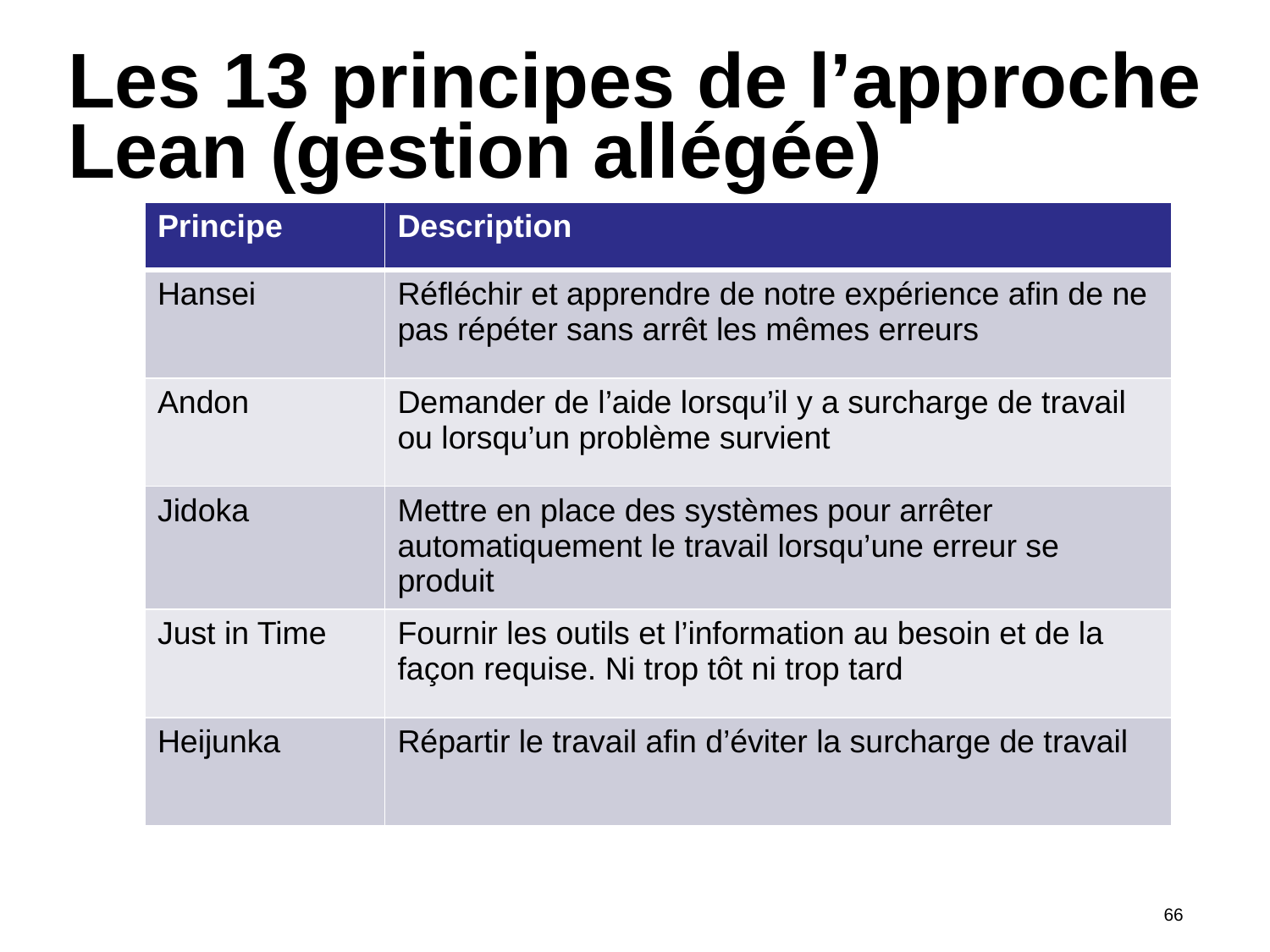

# Les 13 principes de l’approche Lean (gestion allégée)
| Principe | Description |
| --- | --- |
| Hansei | Réfléchir et apprendre de notre expérience afin de ne pas répéter sans arrêt les mêmes erreurs |
| Andon | Demander de l’aide lorsqu’il y a surcharge de travail ou lorsqu’un problème survient |
| Jidoka | Mettre en place des systèmes pour arrêter automatiquement le travail lorsqu’une erreur se produit |
| Just in Time | Fournir les outils et l’information au besoin et de la façon requise. Ni trop tôt ni trop tard |
| Heijunka | Répartir le travail afin d’éviter la surcharge de travail |
66